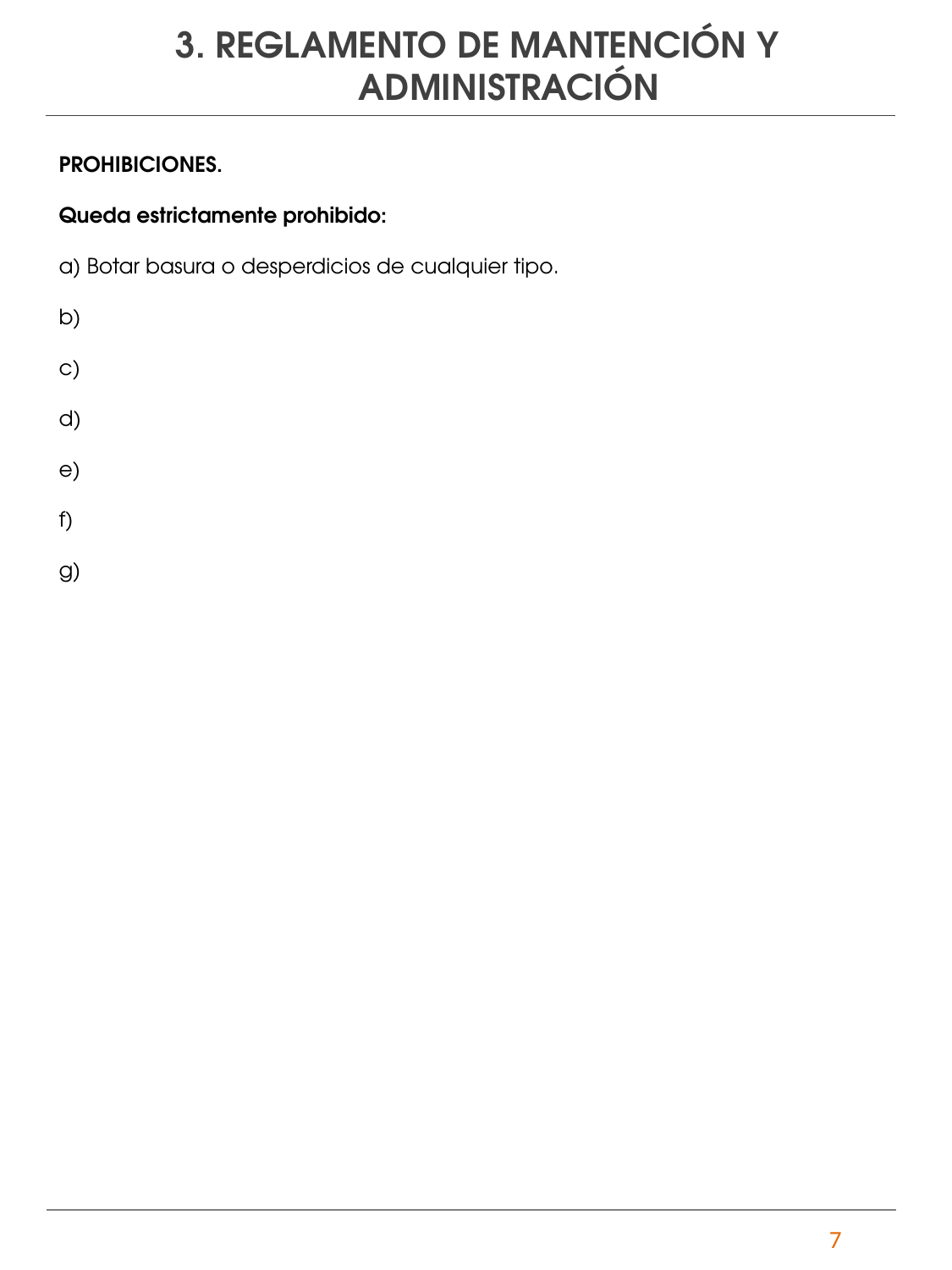

3. REGLAMENTO DE MANTENCIÓN Y ADMINISTRACIÓN

PROHIBICIONES.

Queda estrictamente prohibido:

a) Botar basura o desperdicios de cualquier tipo.

b)

c)

d)

e)

f)

g)

7